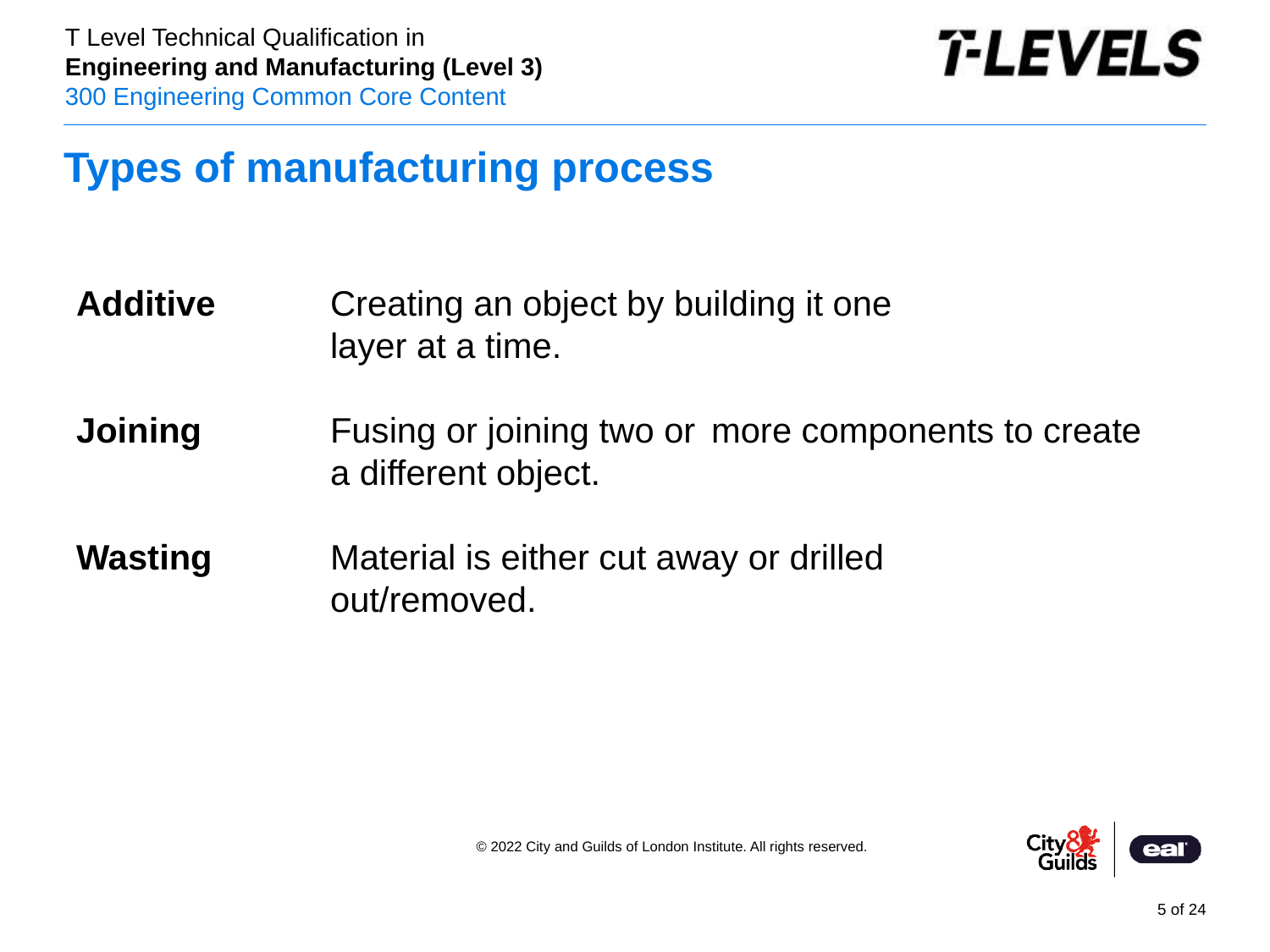

# Types of manufacturing process
Additive  	Creating an object by building it one 				layer at a time.

Joining		Fusing or joining two or 	more components to create 		a different object.

Wasting 	Material is either cut away or drilled 				out/removed.